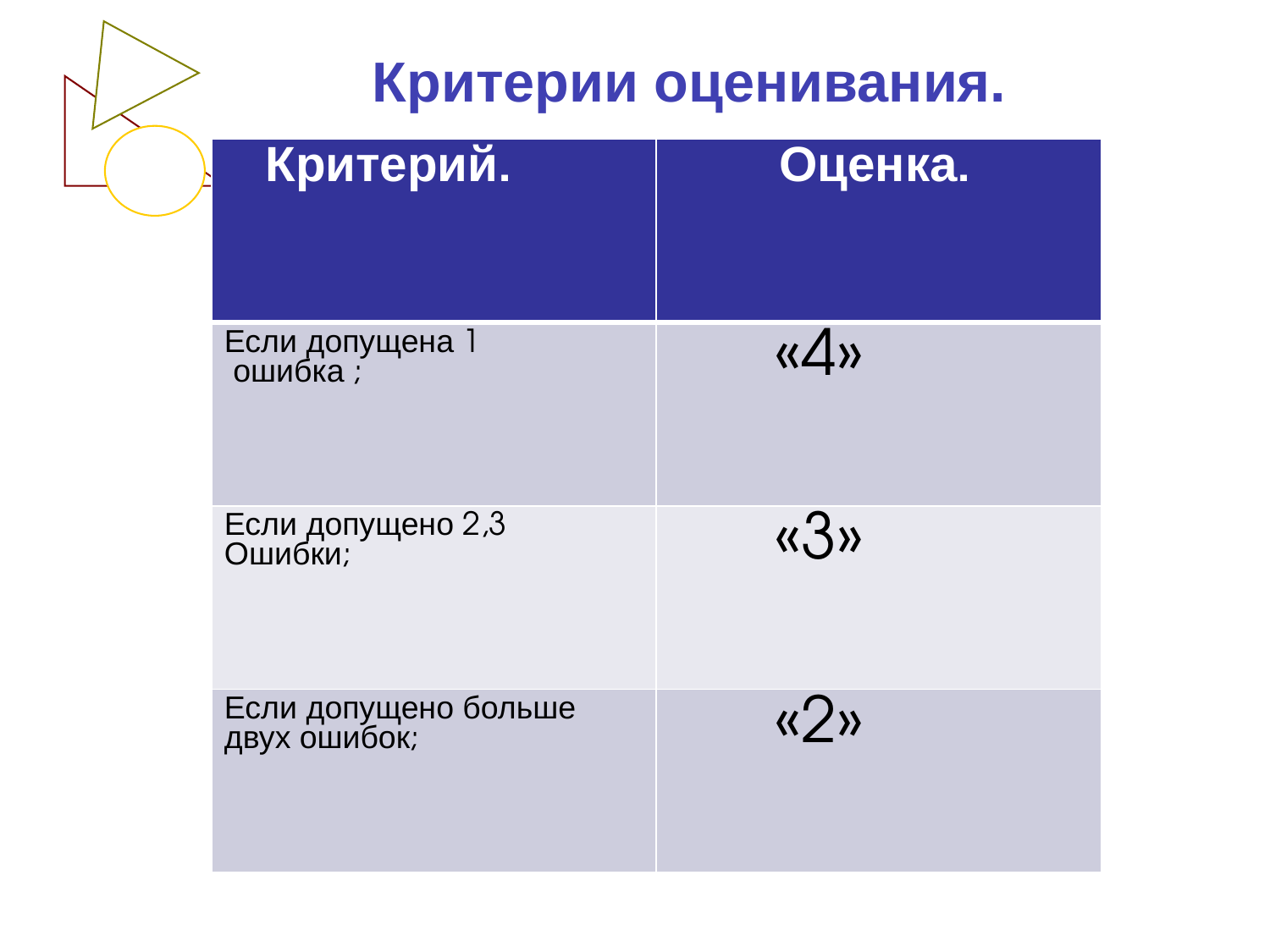

Критерии оценивания.
| Критерий. | Оценка. |
| --- | --- |
| Если допущена 1 ошибка ; | «4» |
| Если допущено 2,3 Ошибки; | «3» |
| Если допущено больше двух ошибок; | «2» |